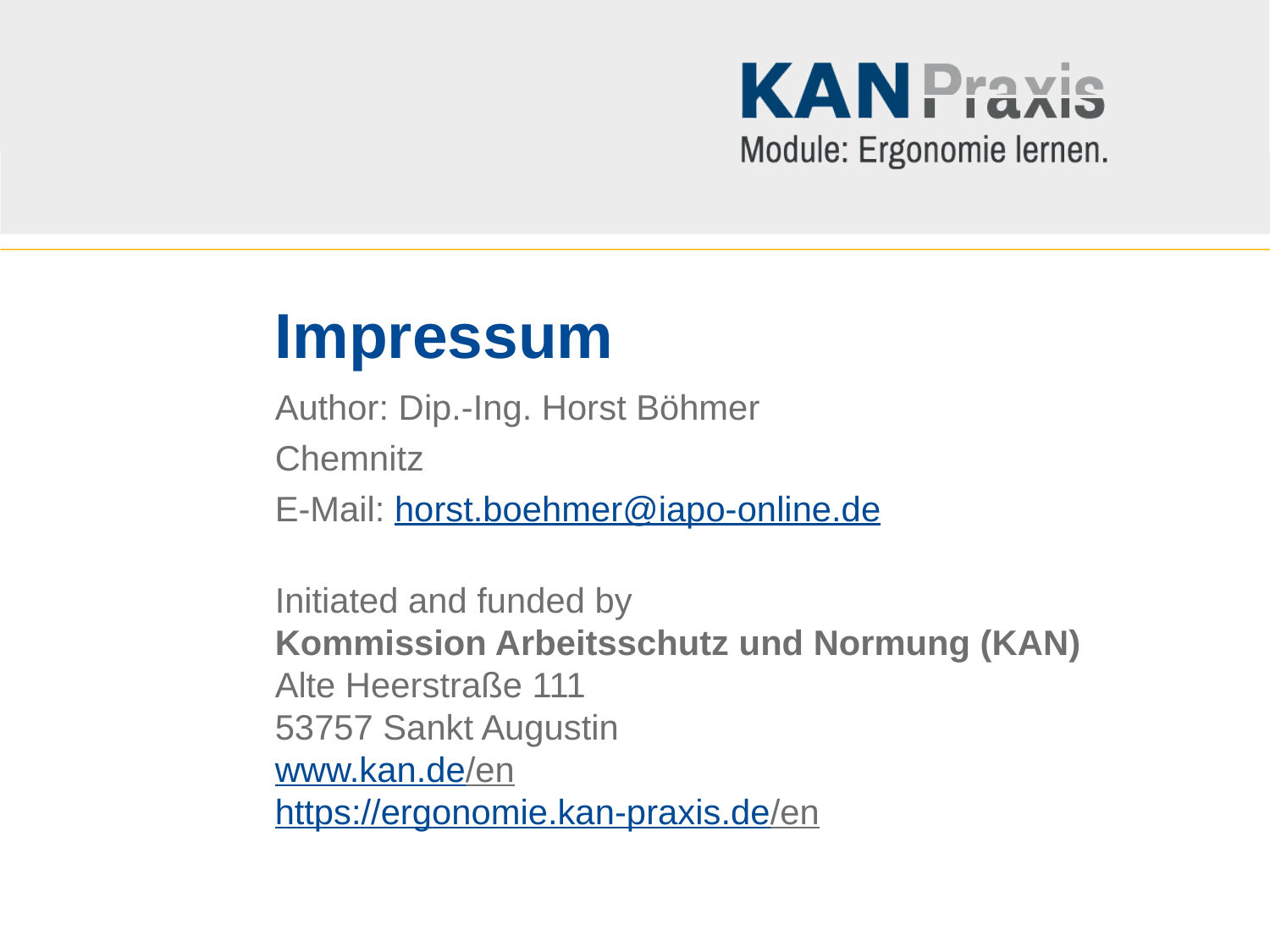

# Impressum
Author: Dip.-Ing. Horst Böhmer
Chemnitz
E-Mail: horst.boehmer@iapo-online.de

Initiated and funded by
Kommission Arbeitsschutz und Normung (KAN)
Alte Heerstraße 111
53757 Sankt Augustin
www.kan.de/en
https://ergonomie.kan-praxis.de/en